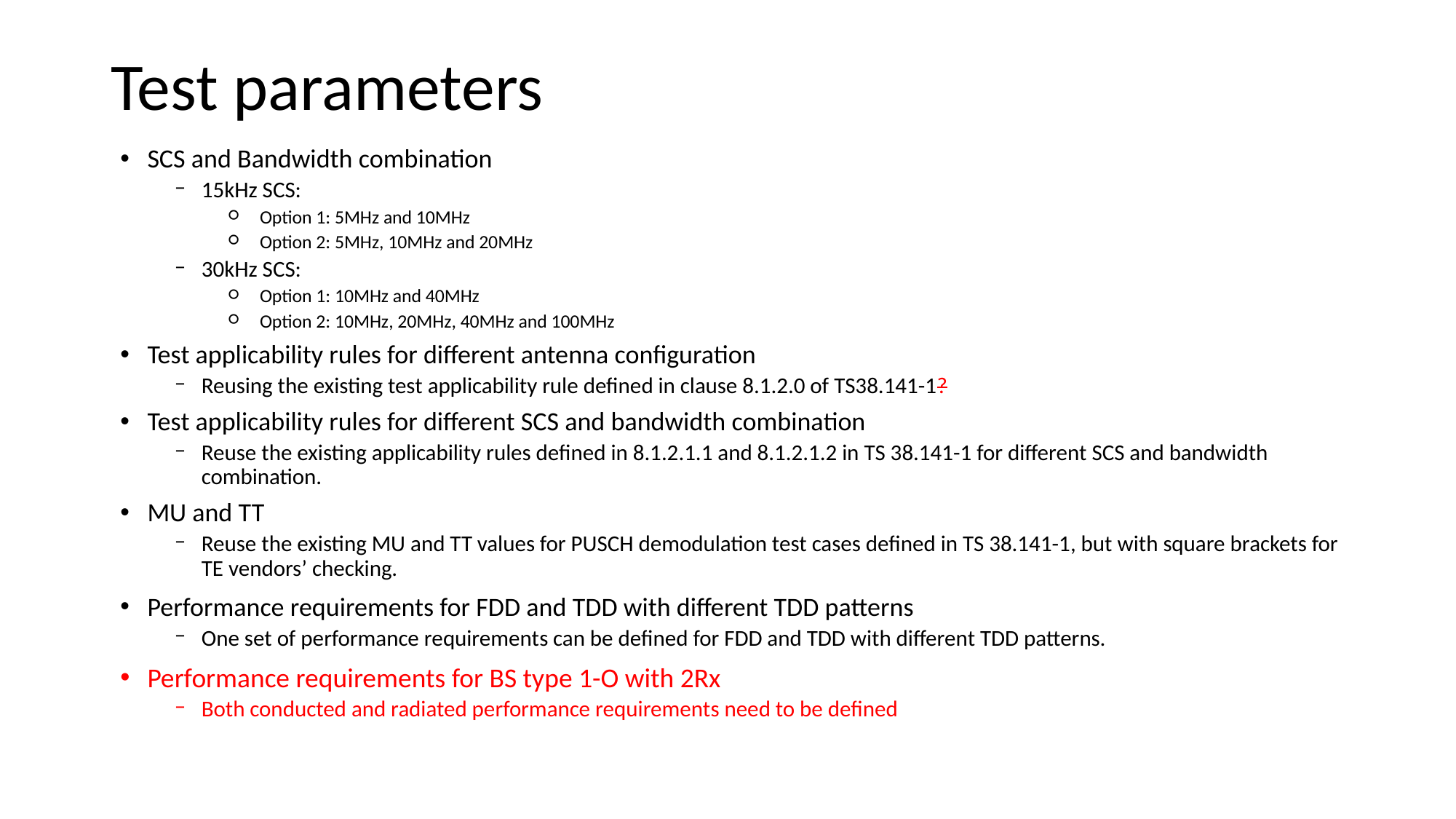

# Test parameters
SCS and Bandwidth combination
15kHz SCS:
 Option 1: 5MHz and 10MHz
 Option 2: 5MHz, 10MHz and 20MHz
30kHz SCS:
 Option 1: 10MHz and 40MHz
 Option 2: 10MHz, 20MHz, 40MHz and 100MHz
Test applicability rules for different antenna configuration
Reusing the existing test applicability rule defined in clause 8.1.2.0 of TS38.141-1?
Test applicability rules for different SCS and bandwidth combination
Reuse the existing applicability rules defined in 8.1.2.1.1 and 8.1.2.1.2 in TS 38.141-1 for different SCS and bandwidth combination.
MU and TT
Reuse the existing MU and TT values for PUSCH demodulation test cases defined in TS 38.141-1, but with square brackets for TE vendors’ checking.
Performance requirements for FDD and TDD with different TDD patterns
One set of performance requirements can be defined for FDD and TDD with different TDD patterns.
Performance requirements for BS type 1-O with 2Rx
Both conducted and radiated performance requirements need to be defined